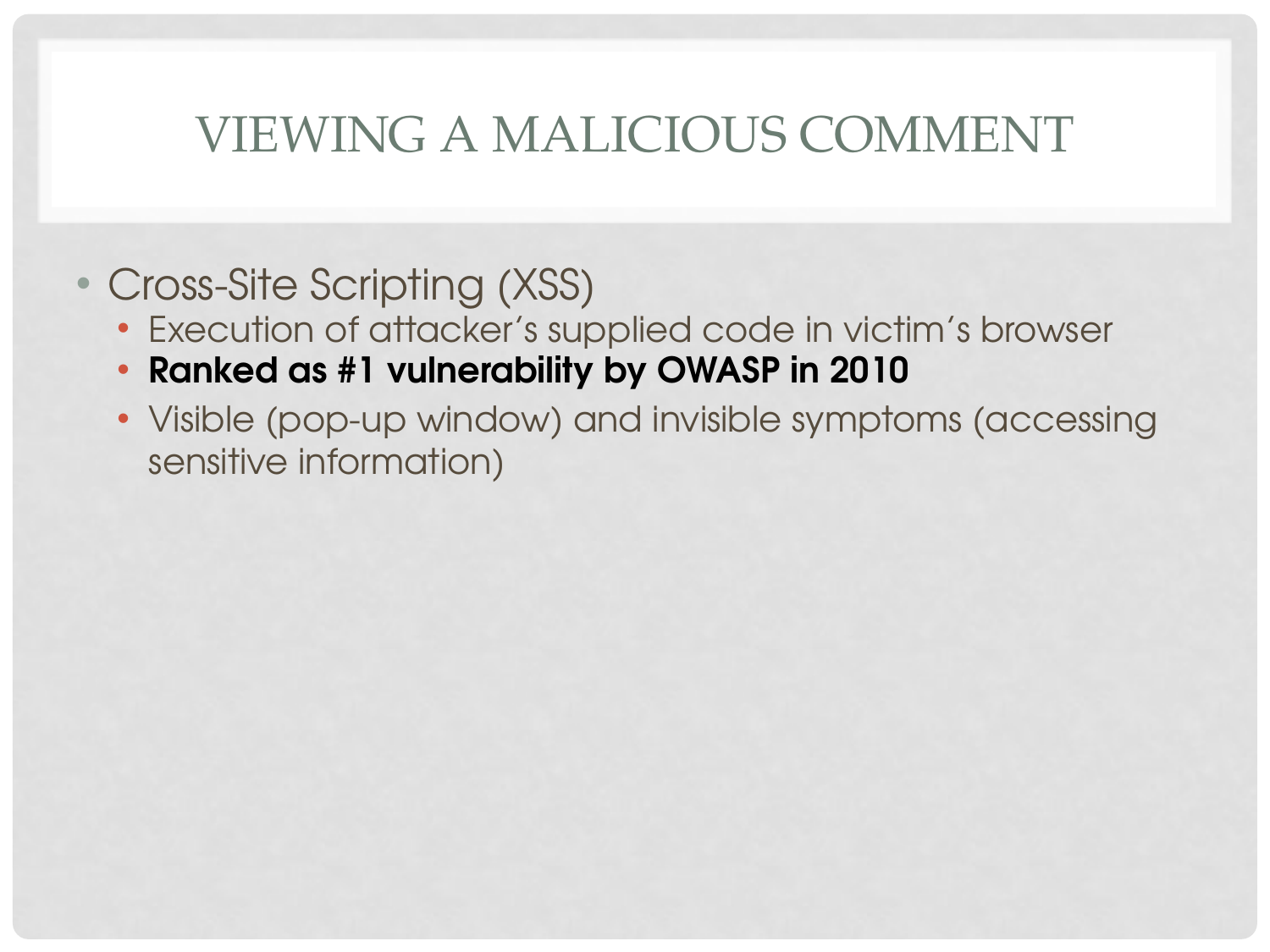

# Viewing a malicious comment
Cross-Site Scripting (XSS)
Execution of attacker’s supplied code in victim’s browser
Ranked as #1 vulnerability by OWASP in 2010
Visible (pop-up window) and invisible symptoms (accessing sensitive information)